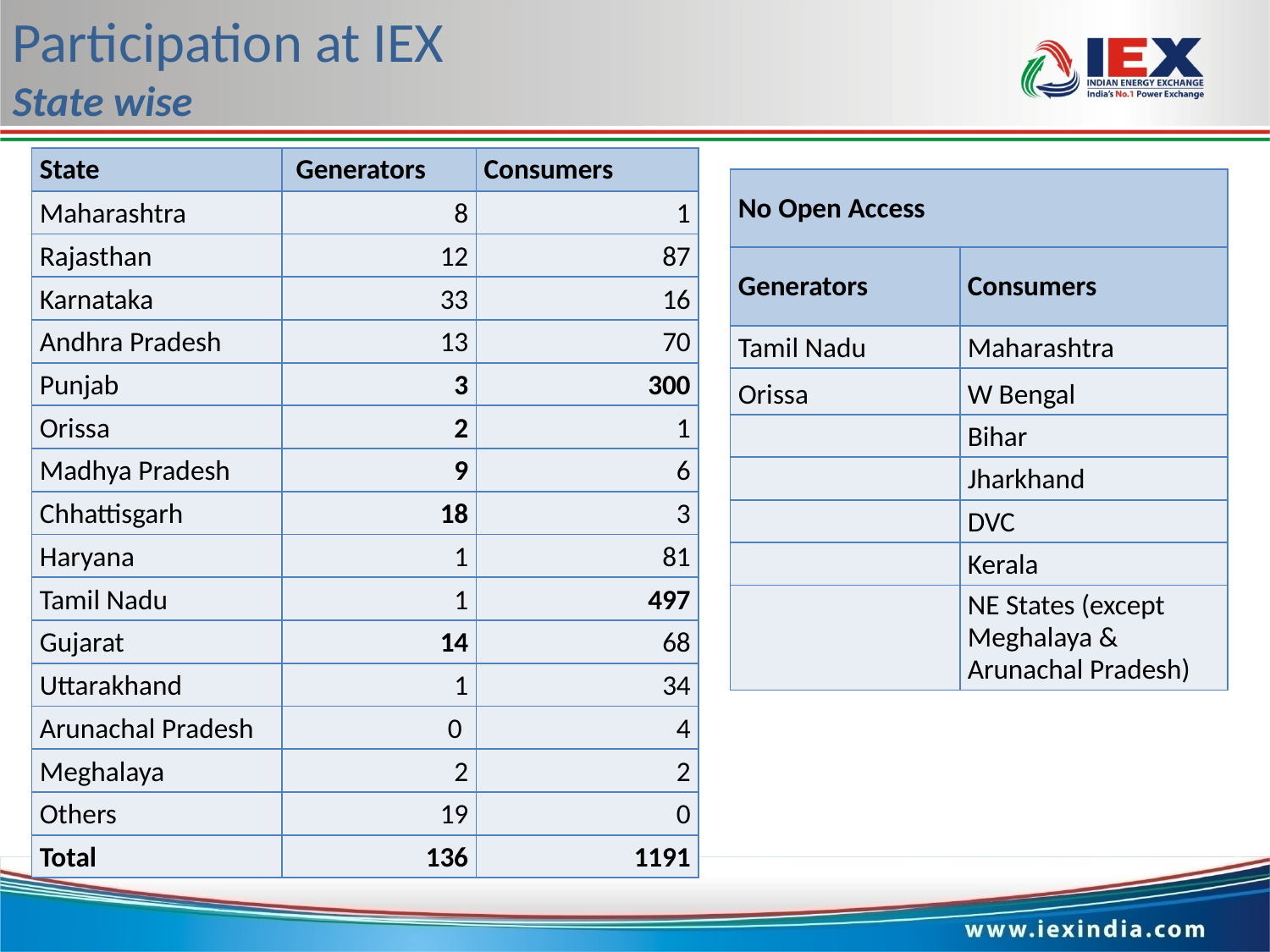

Participation at IEX
State wise
| State | Generators | Consumers |
| --- | --- | --- |
| Maharashtra | 8 | 1 |
| Rajasthan | 12 | 87 |
| Karnataka | 33 | 16 |
| Andhra Pradesh | 13 | 70 |
| Punjab | 3 | 300 |
| Orissa | 2 | 1 |
| Madhya Pradesh | 9 | 6 |
| Chhattisgarh | 18 | 3 |
| Haryana | 1 | 81 |
| Tamil Nadu | 1 | 497 |
| Gujarat | 14 | 68 |
| Uttarakhand | 1 | 34 |
| Arunachal Pradesh | 0 | 4 |
| Meghalaya | 2 | 2 |
| Others | 19 | 0 |
| Total | 136 | 1191 |
| No Open Access |  |
| --- | --- |
| Generators | Consumers |
| Tamil Nadu | Maharashtra |
| Orissa | W Bengal |
|  | Bihar |
|  | Jharkhand |
|  | DVC |
|  | Kerala |
|  | NE States (except Meghalaya & Arunachal Pradesh) |